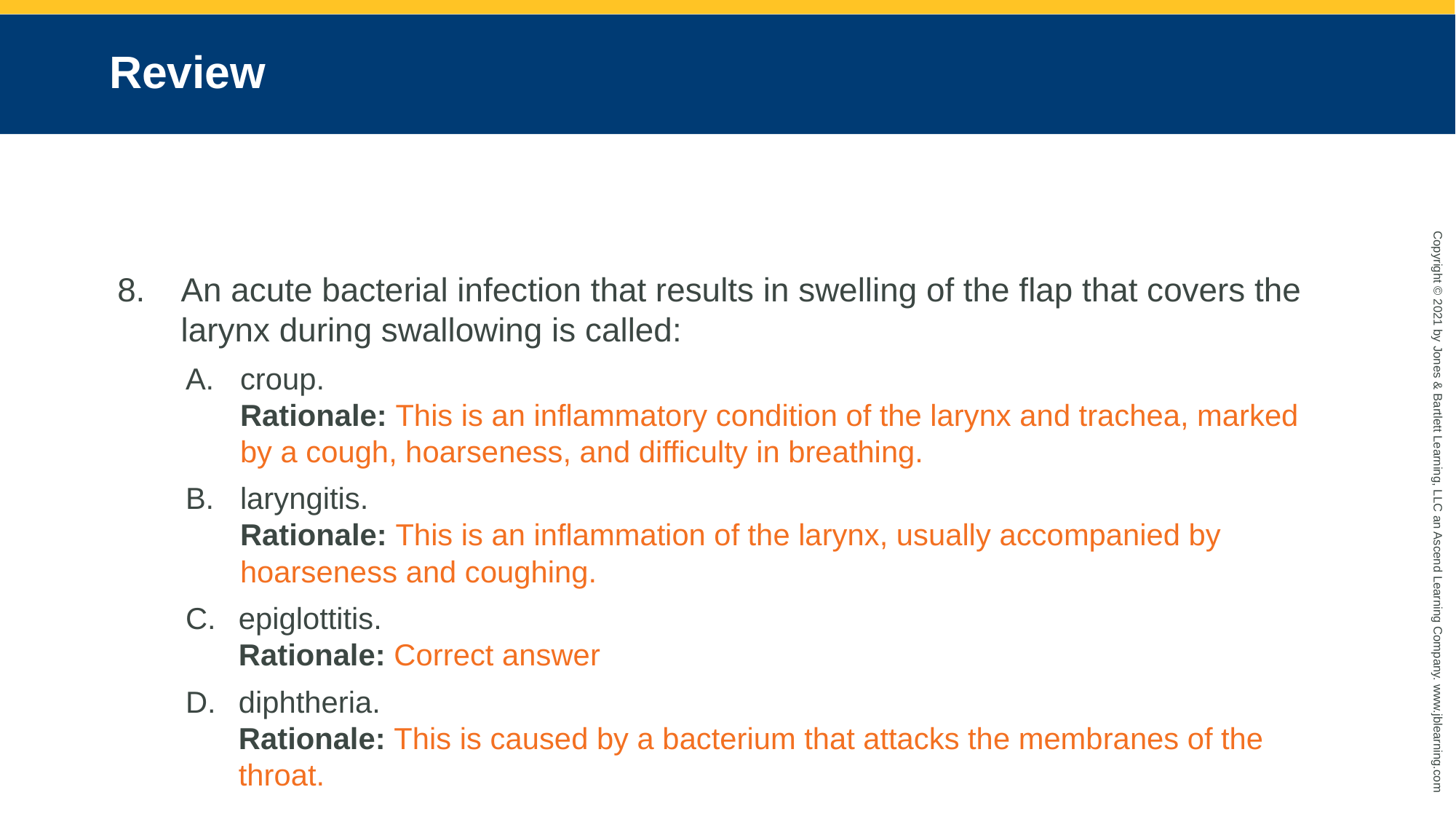

# Review
An acute bacterial infection that results in swelling of the flap that covers the larynx during swallowing is called:
croup.
Rationale: This is an inflammatory condition of the larynx and trachea, marked by a cough, hoarseness, and difficulty in breathing.
laryngitis.
Rationale: This is an inflammation of the larynx, usually accompanied by hoarseness and coughing.
epiglottitis.
Rationale: Correct answer
diphtheria.
Rationale: This is caused by a bacterium that attacks the membranes of the throat.